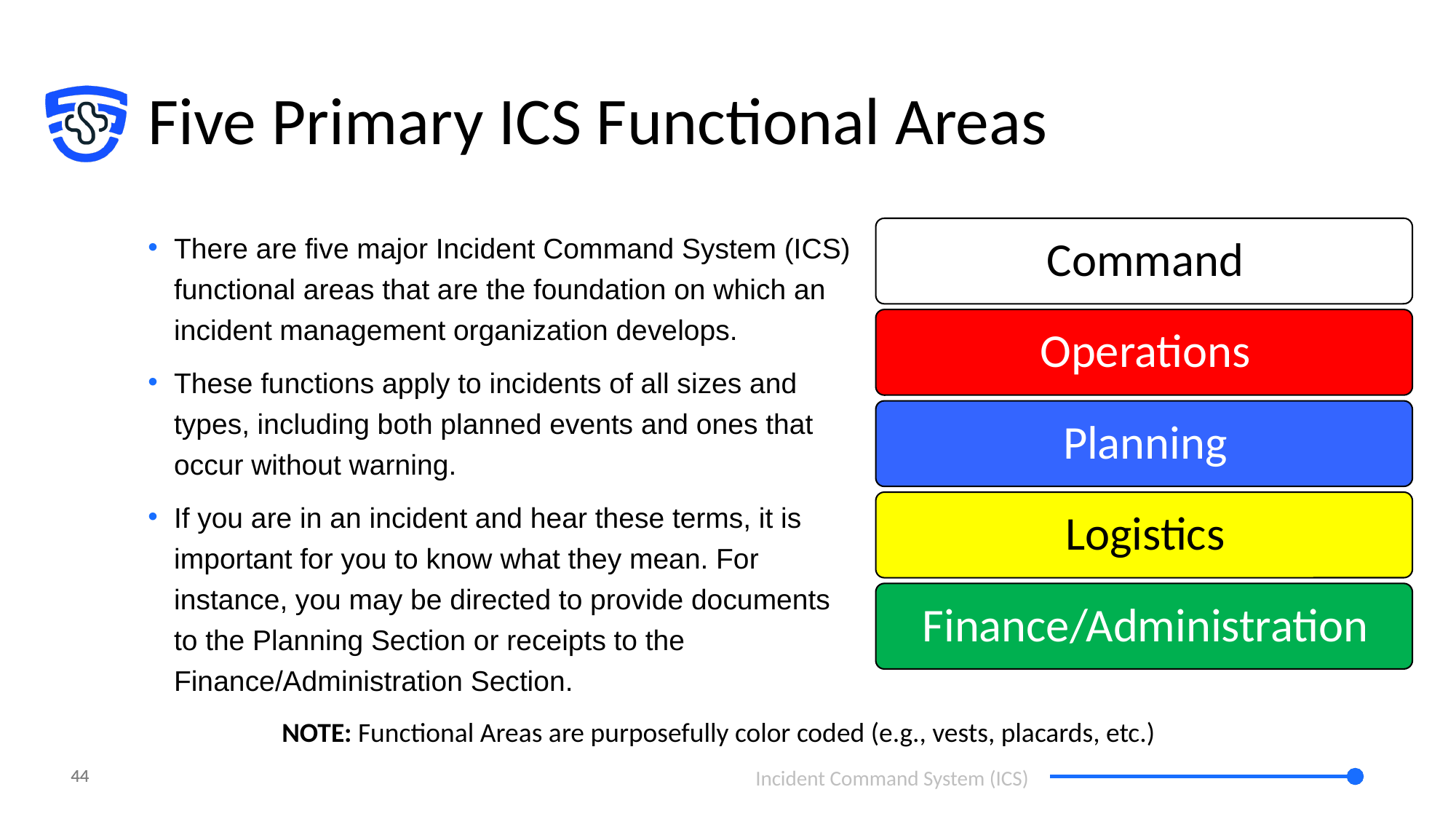

# Five Primary ICS Functional Areas
There are five major Incident Command System (ICS) functional areas that are the foundation on which an incident management organization develops.
These functions apply to incidents of all sizes and types, including both planned events and ones that occur without warning.
If you are in an incident and hear these terms, it is important for you to know what they mean. For instance, you may be directed to provide documents to the Planning Section or receipts to the Finance/Administration Section.
Command
Operations
Planning
Logistics
Finance/Administration
NOTE: Functional Areas are purposefully color coded (e.g., vests, placards, etc.)